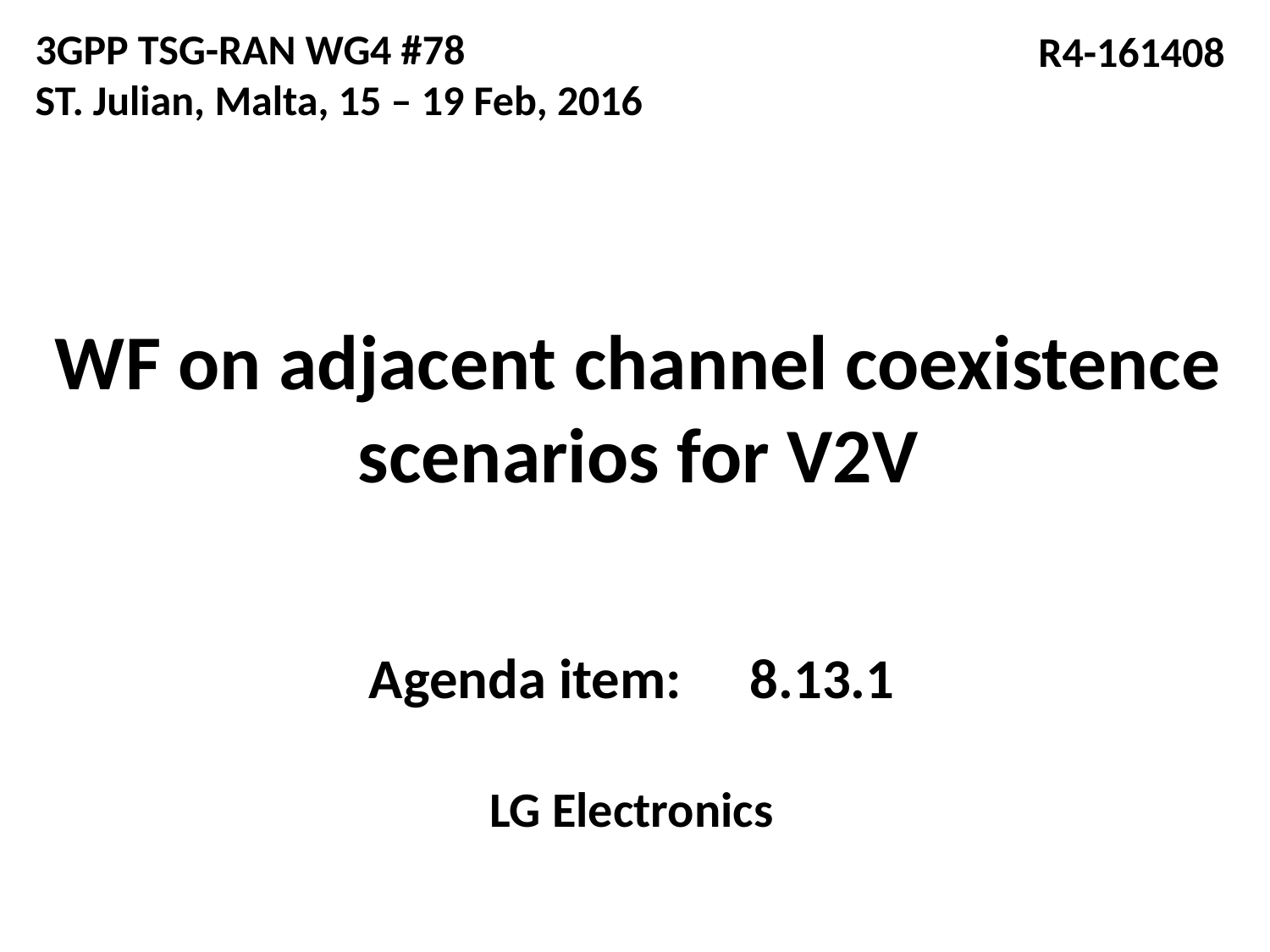

3GPP TSG-RAN WG4 #78
ST. Julian, Malta, 15 – 19 Feb, 2016
R4-161408
WF on adjacent channel coexistence scenarios for V2V
Agenda item:	8.13.1

LG Electronics